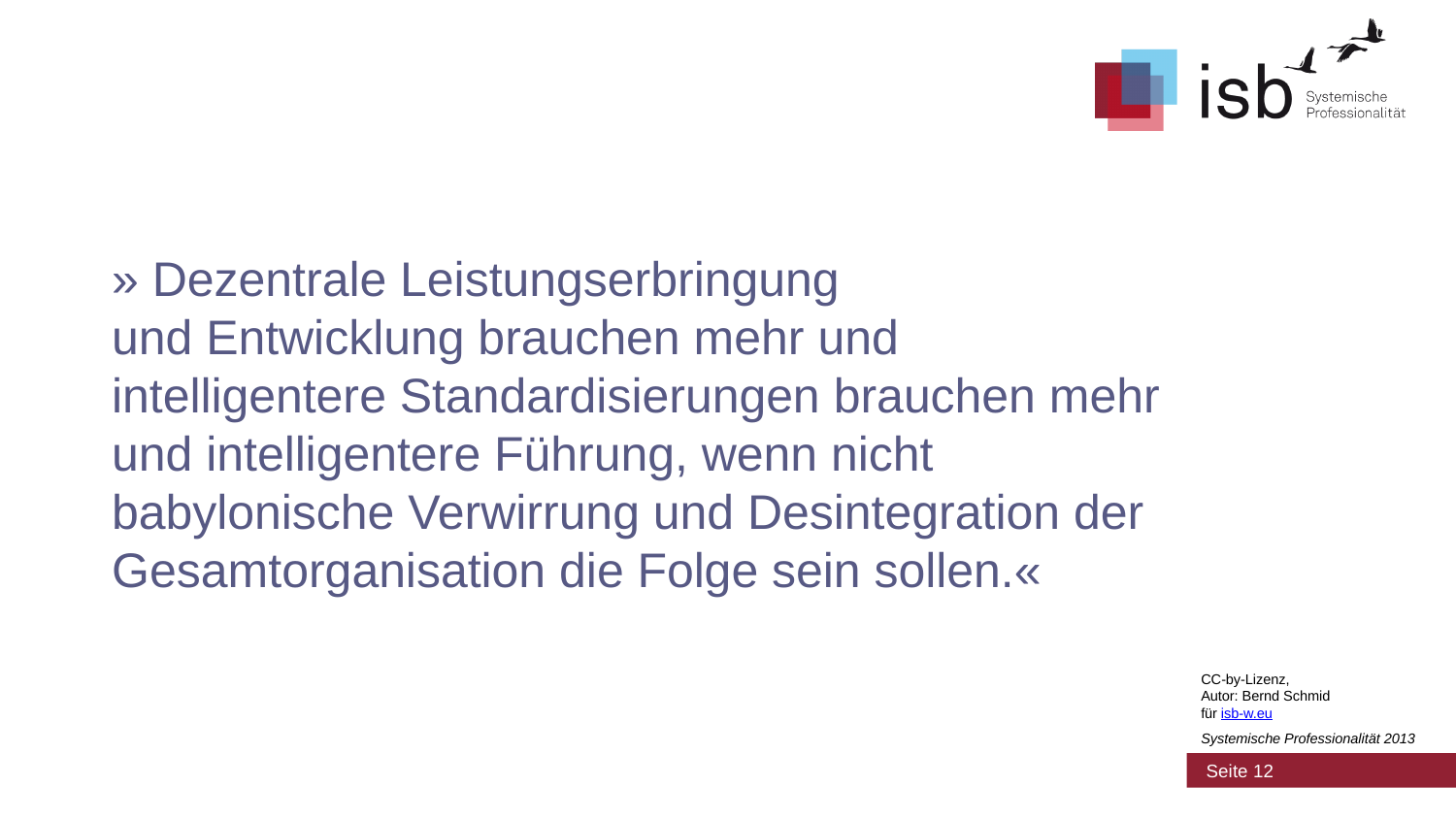

# » Dezentrale Leistungserbringung und Entwicklung brauchen mehr und intelligentere Standardisierungen brauchen mehr und intelligentere Führung, wenn nicht babylonische Verwirrung und Desintegration der Gesamtorganisation die Folge sein sollen.«

CC-by-Lizenz,
Autor: Bernd Schmid
für isb-w.eu
Systemische Professionalität 2013
 Seite 12